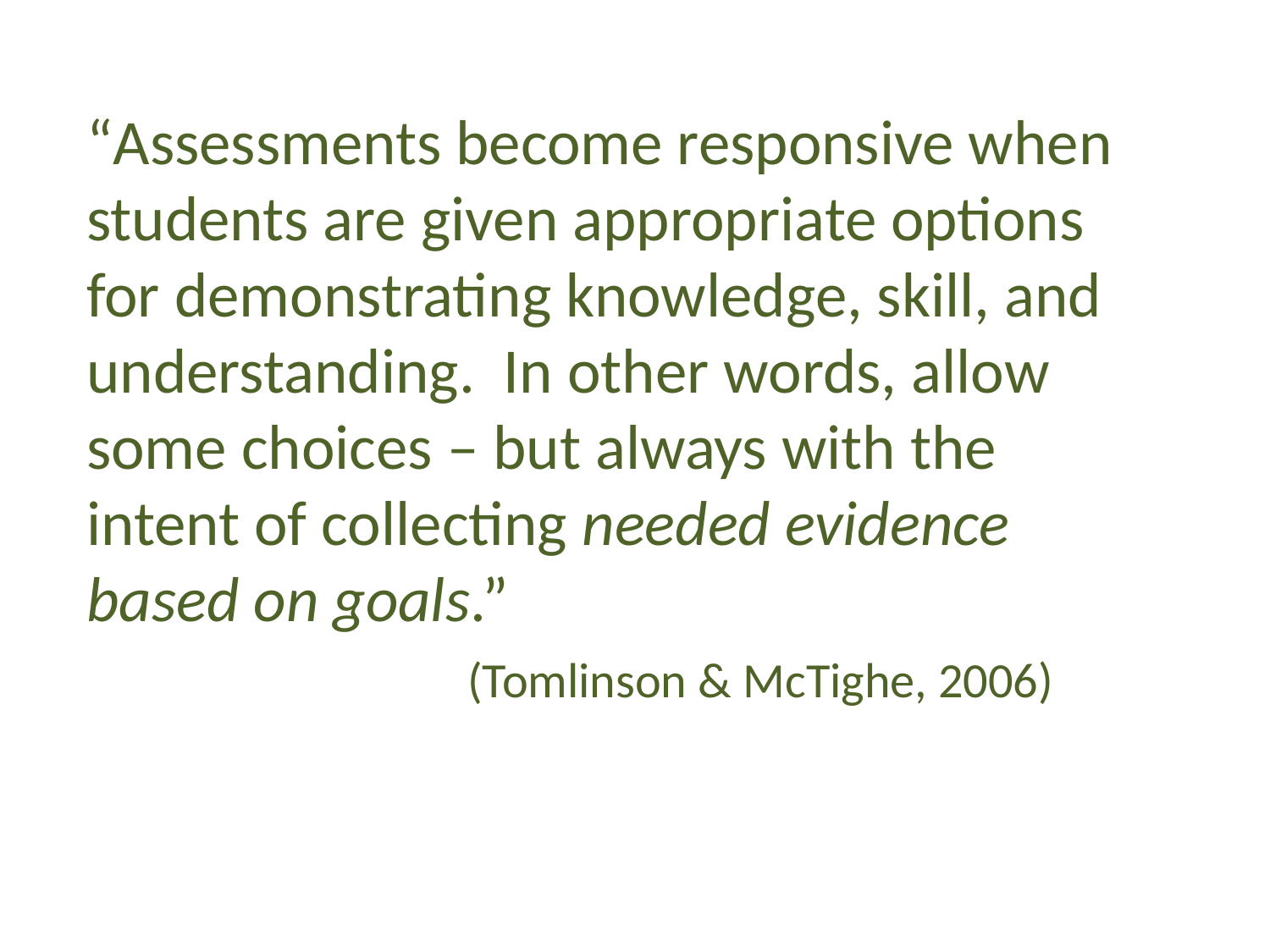

“Assessments become responsive when students are given appropriate options for demonstrating knowledge, skill, and understanding.  In other words, allow some choices – but always with the intent of collecting needed evidence based on goals.”
			(Tomlinson & McTighe, 2006)